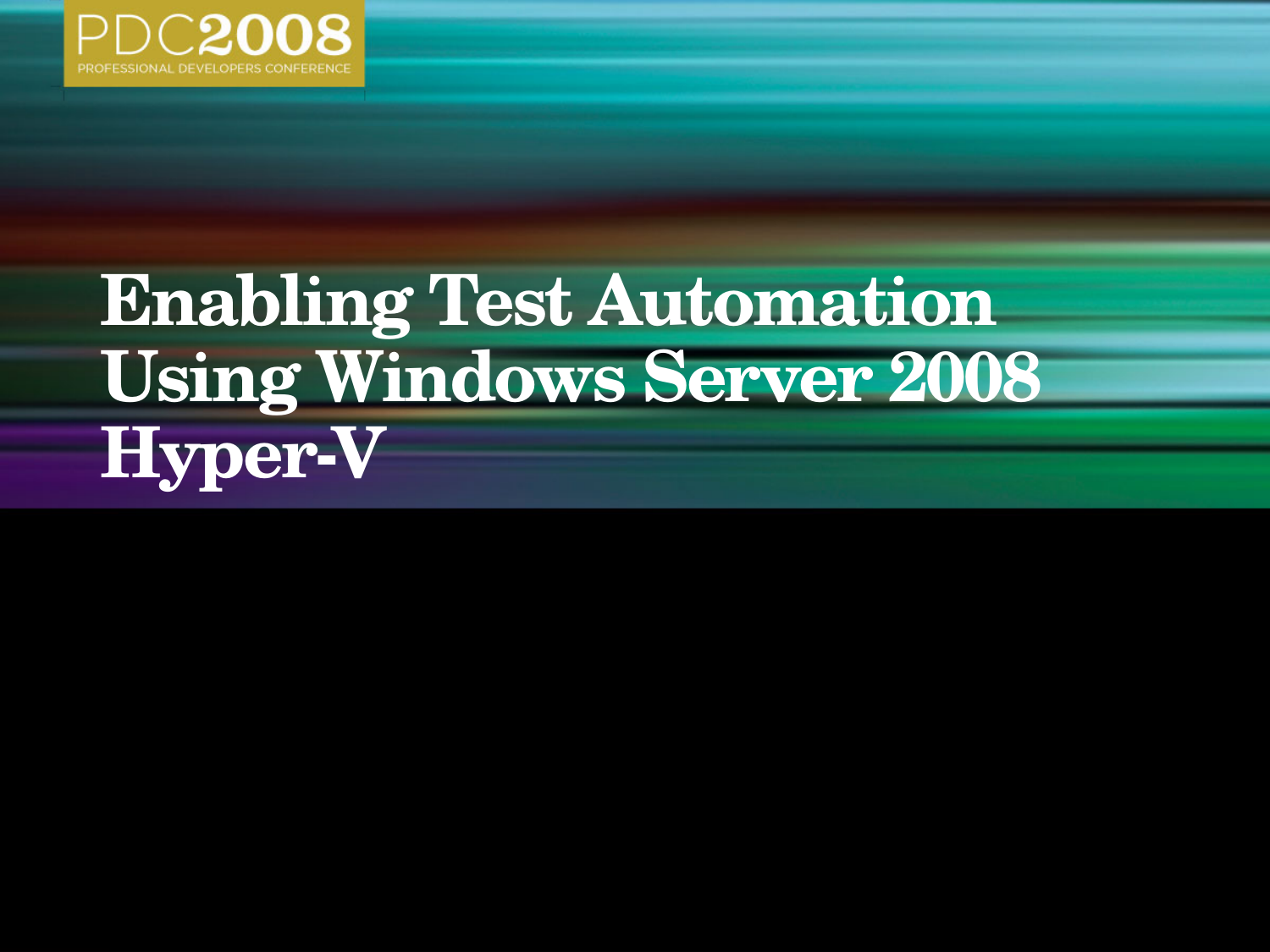

# Enabling Test Automation Using Windows Server 2008 Hyper-V